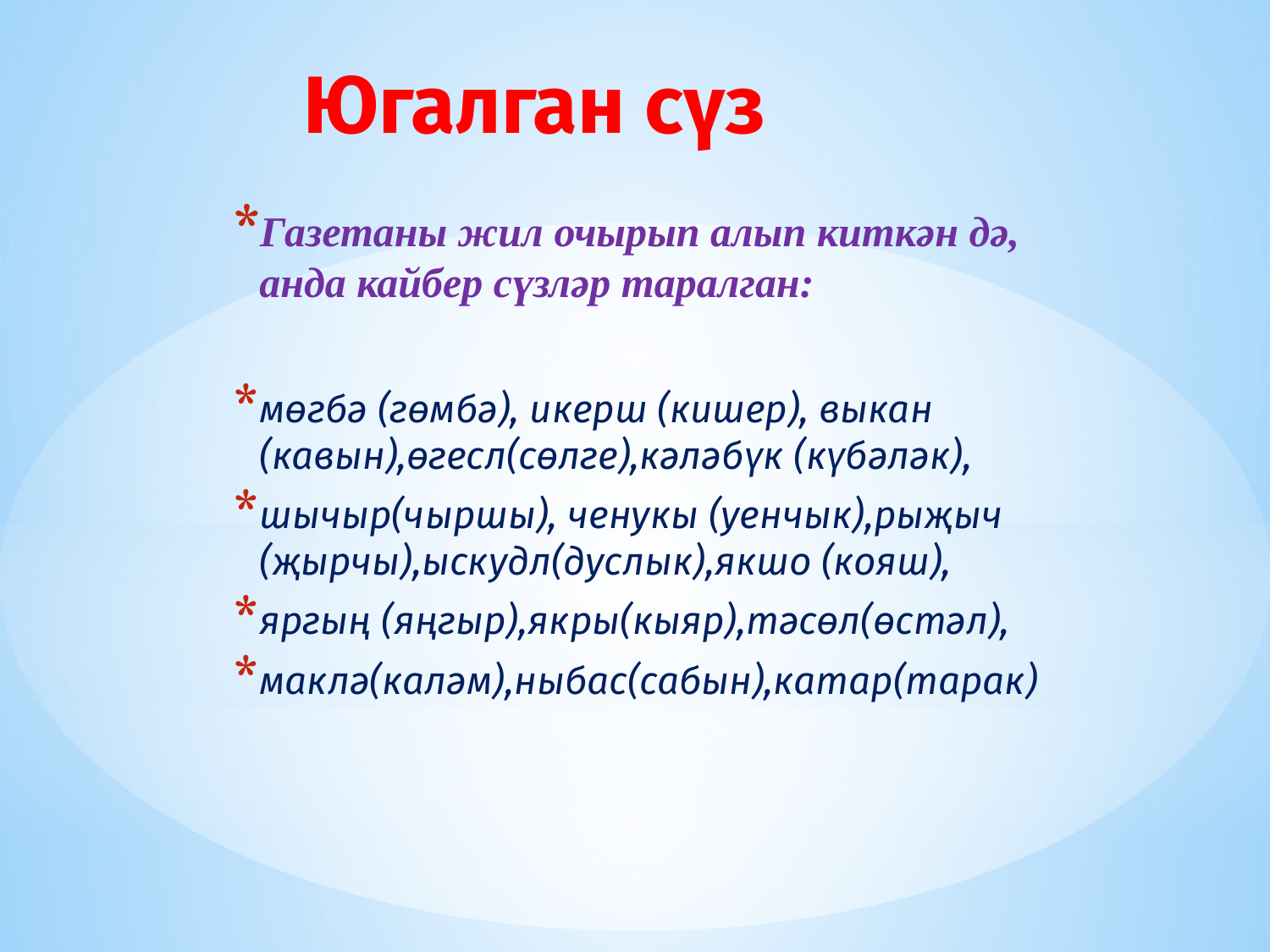

# Югалган сүз
Газетаны жил очырып алып киткән дә, анда кайбер сүзләр таралган:

мөгбә (гөмбә), икерш (кишер), выкан (кавын),өгесл(сөлге),кәләбүк (күбәләк),
шычыр(чыршы), ченукы (уенчык),рыҗыч (җырчы),ыскудл(дуслык),якшо (кояш),
яргың (яңгыр),якры(кыяр),тәсөл(өстәл),
маклә(каләм),ныбас(сабын),катар(тарак)